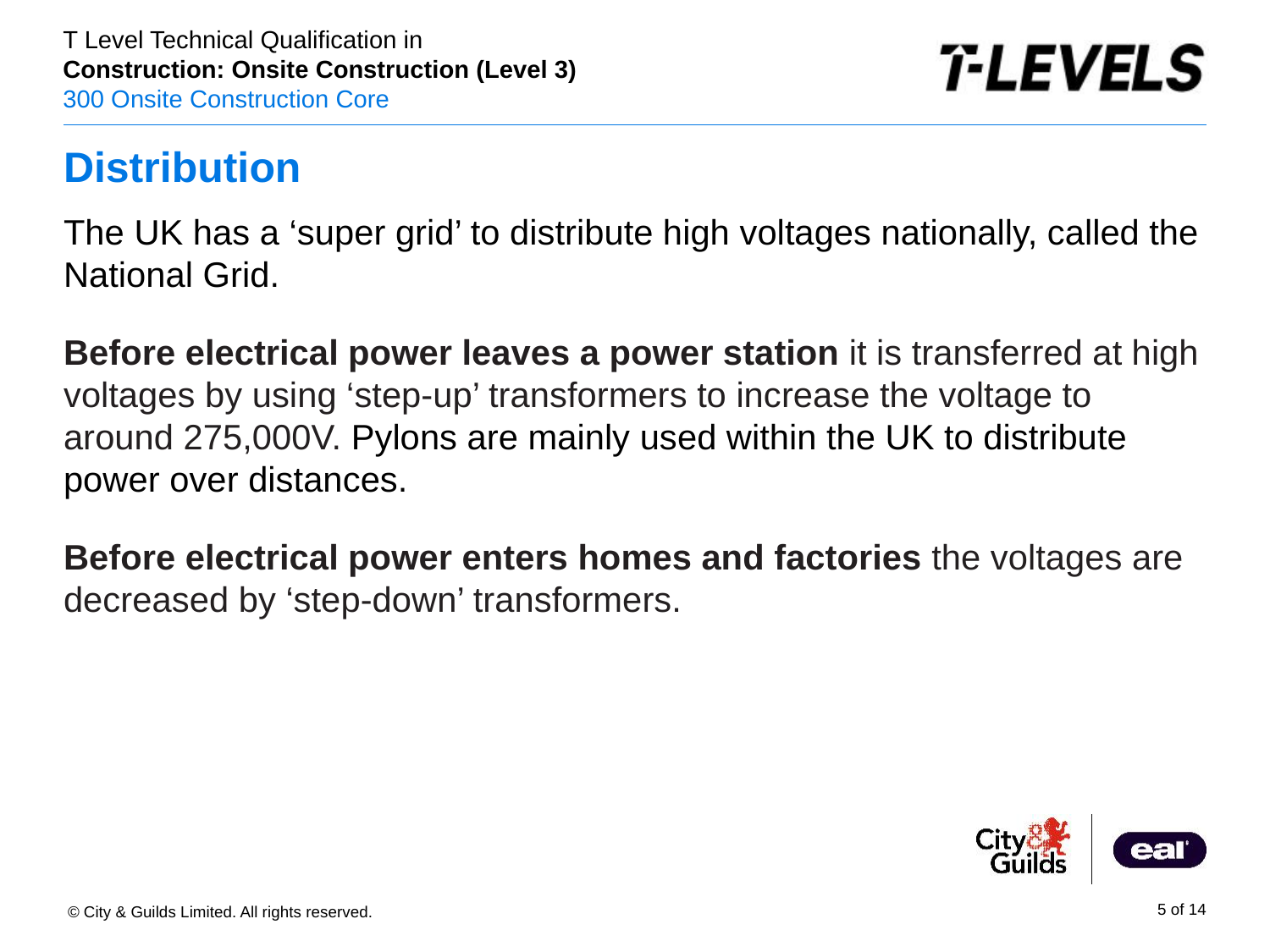

# Distribution
The UK has a ‘super grid’ to distribute high voltages nationally, called the National Grid.
Before electrical power leaves a power station it is transferred at high voltages by using ‘step-up’ transformers to increase the voltage to around 275,000V. Pylons are mainly used within the UK to distribute power over distances.
Before electrical power enters homes and factories the voltages are decreased by ‘step-down’ transformers.